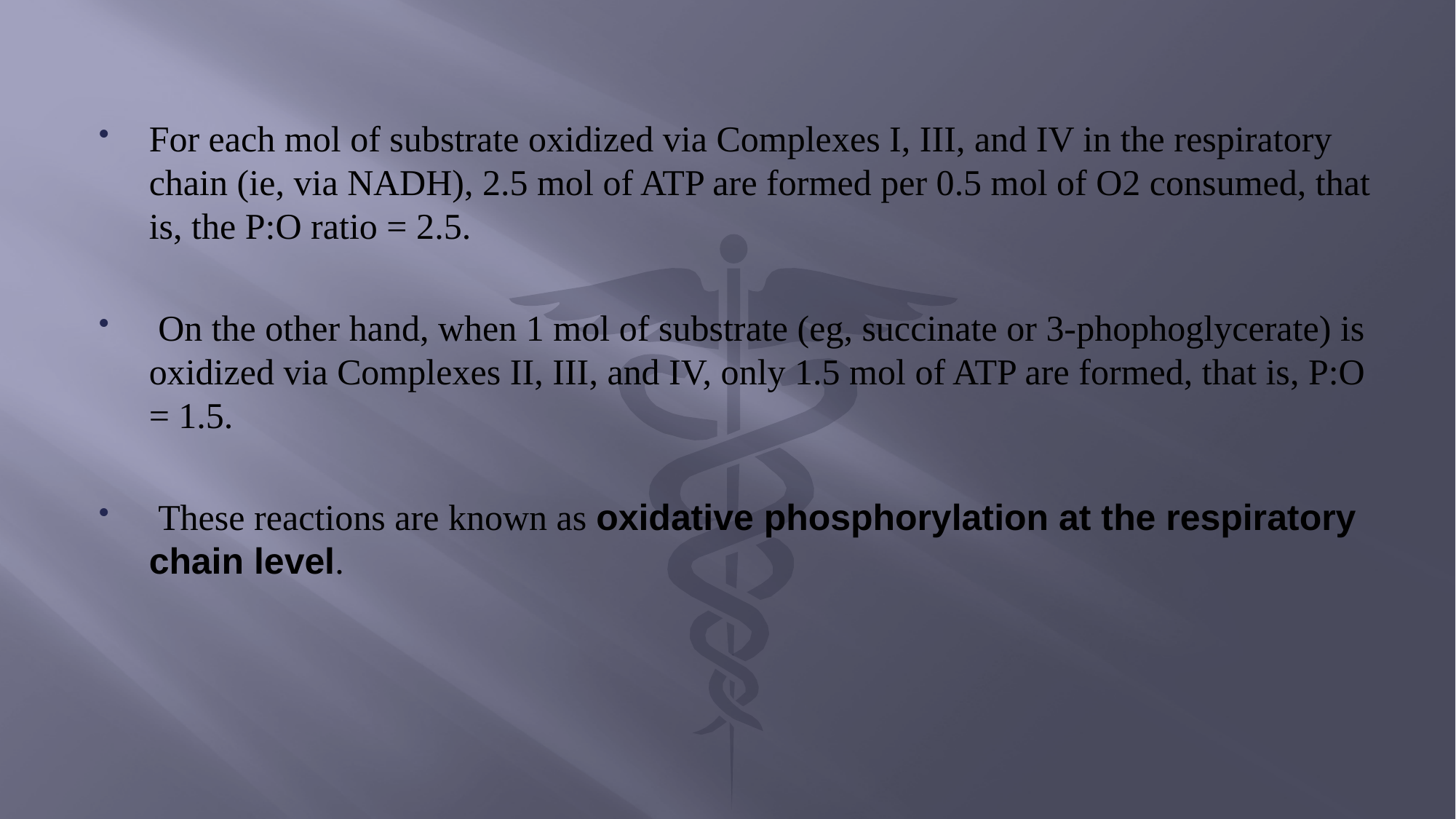

For each mol of substrate oxidized via Complexes I, III, and IV in the respiratory chain (ie, via NADH), 2.5 mol of ATP are formed per 0.5 mol of O2 consumed, that is, the P:O ratio = 2.5.

 On the other hand, when 1 mol of substrate (eg, succinate or 3-phophoglycerate) is oxidized via Complexes II, III, and IV, only 1.5 mol of ATP are formed, that is, P:O = 1.5.

 These reactions are known as oxidative phosphorylation at the respiratory chain level.